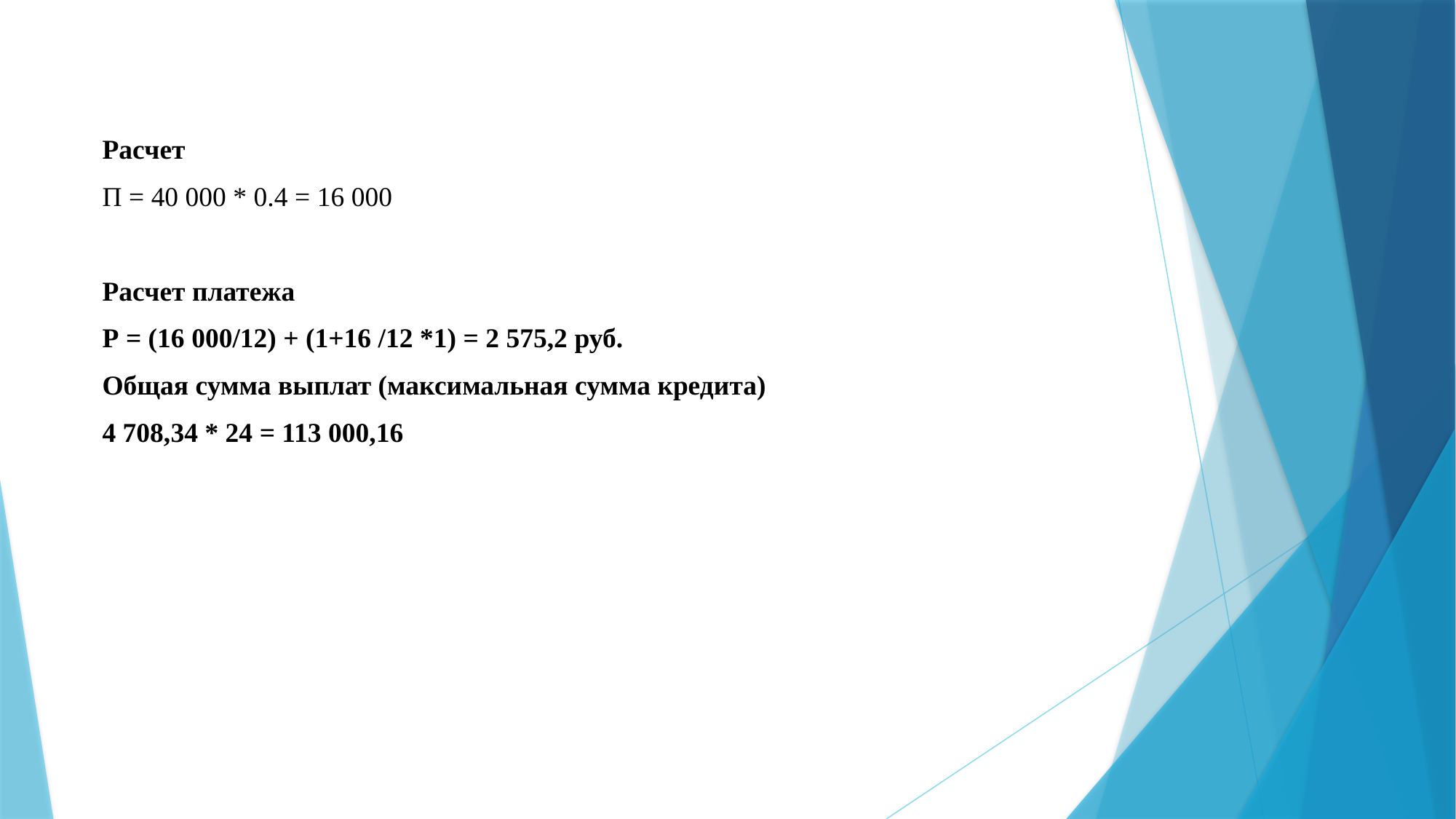

Расчет
П = 40 000 * 0.4 = 16 000

Расчет платежа
P = (16 000/12) + (1+16 /12 *1) = 2 575,2 руб.
Общая сумма выплат (максимальная сумма кредита)
4 708,34 * 24 = 113 000,16